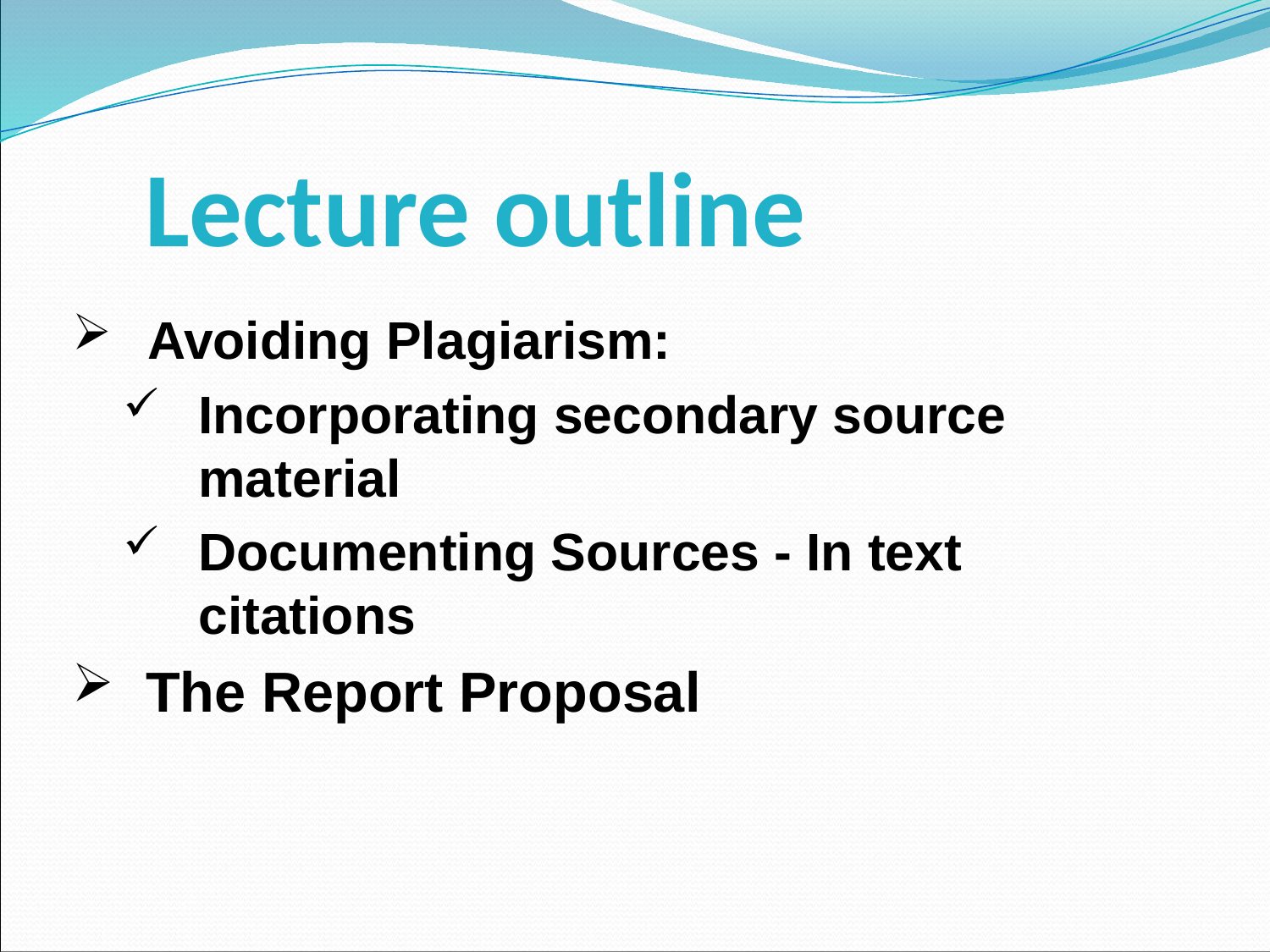

# Lecture outline

Avoiding Plagiarism:
Incorporating secondary source material
Documenting Sources - In text citations
The Report Proposal